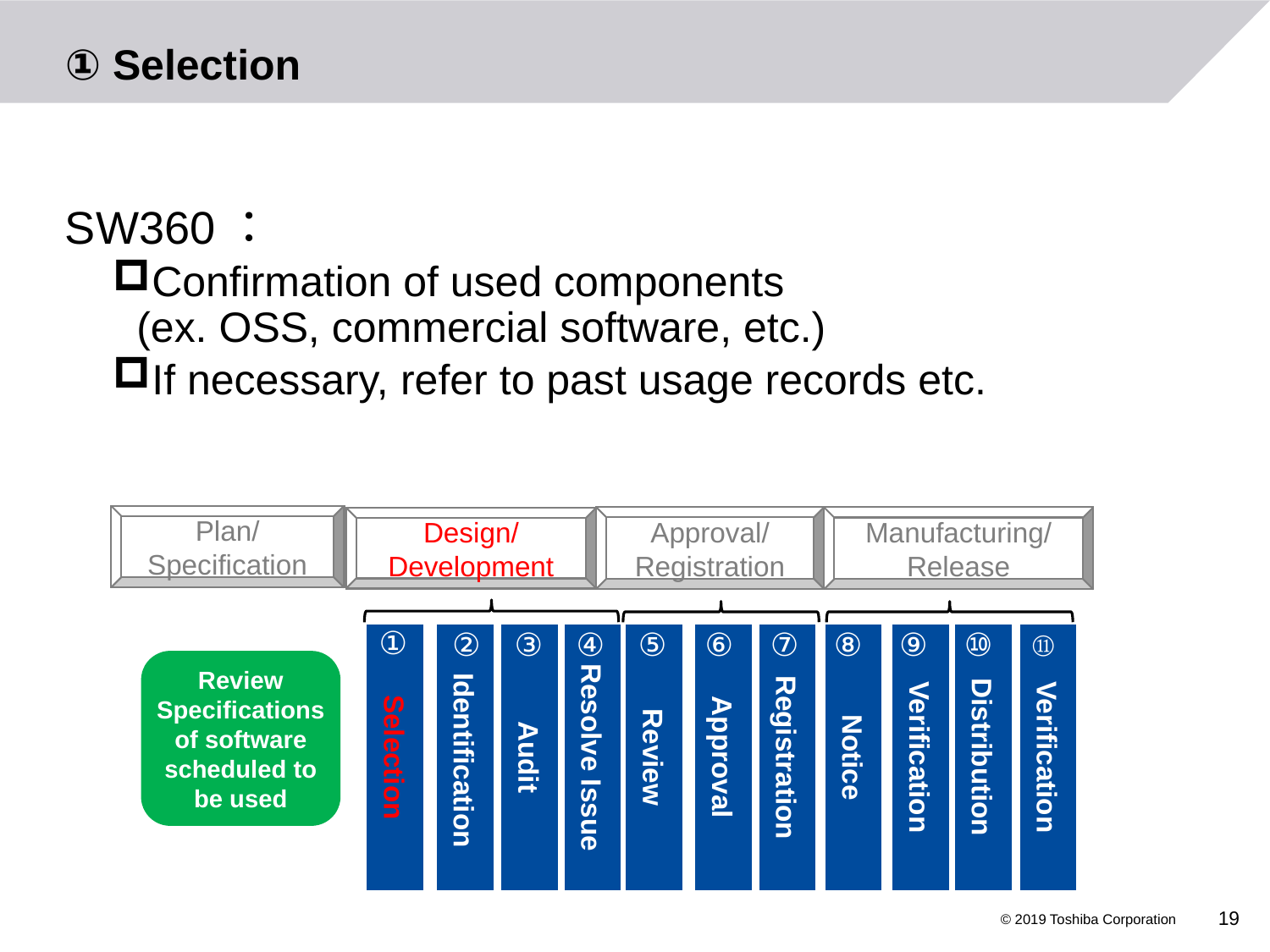

# ① Selection

SW360：
Confirmation of used components
(ex. OSS, commercial software, etc.)
If necessary, refer to past usage records etc.

Plan/
Specification
Approval/
Registration
Manufacturing/Release
Design/
Development

①
②
③
④
⑤
⑥
⑦
⑧
⑨
⑩
⑪
Selection
 Identification
Audit
Resolve Issue
Review
Approval
Registration
Notice
Verification
Distribution
Verification
Review Specifications of software scheduled to be used